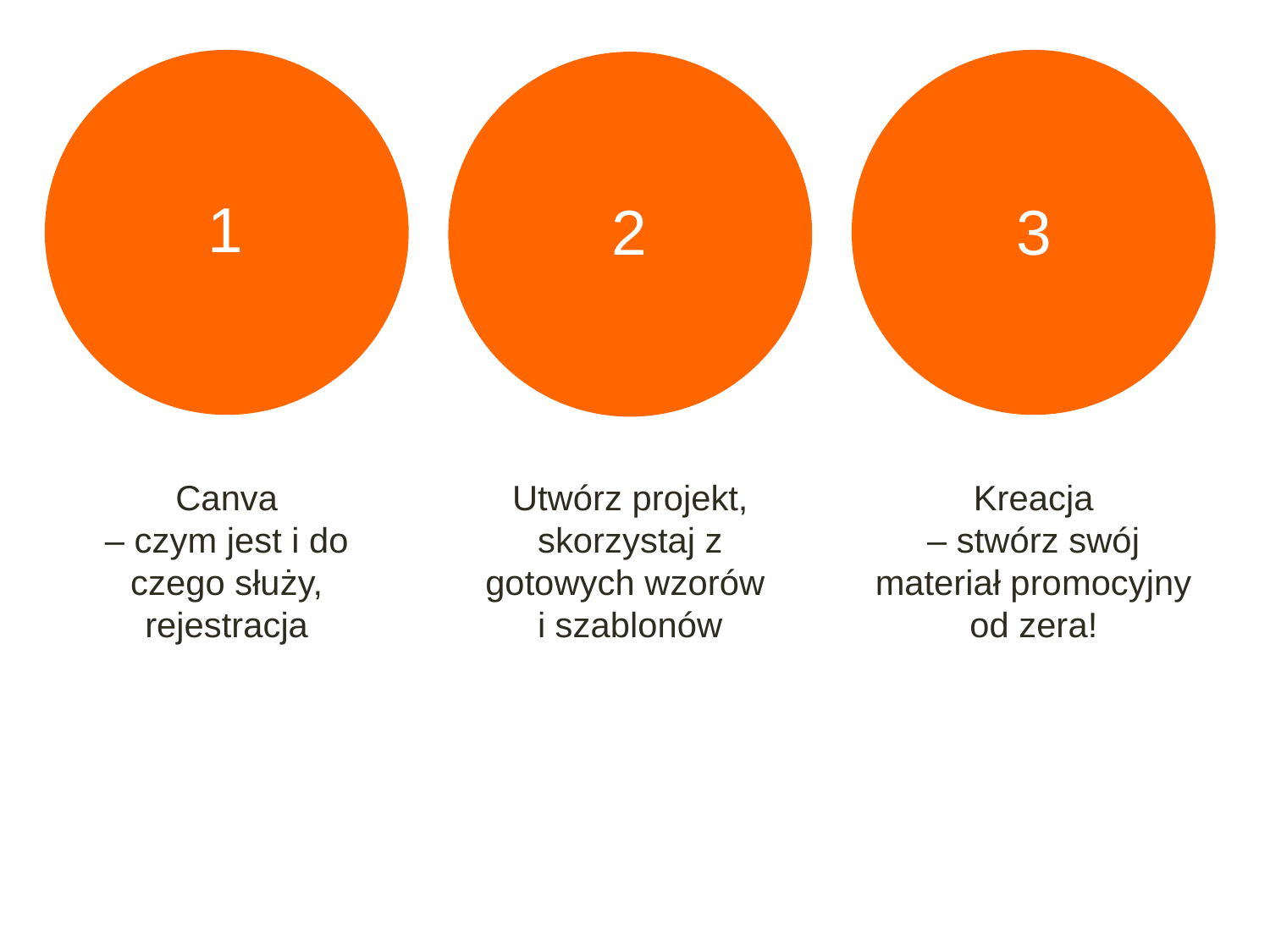

# 1
2
3
Kreacja
– stwórz swój materiał promocyjny od zera!
Utwórz projekt, skorzystaj z gotowych wzorów
i szablonów
Canva
– czym jest i do czego służy, rejestracja